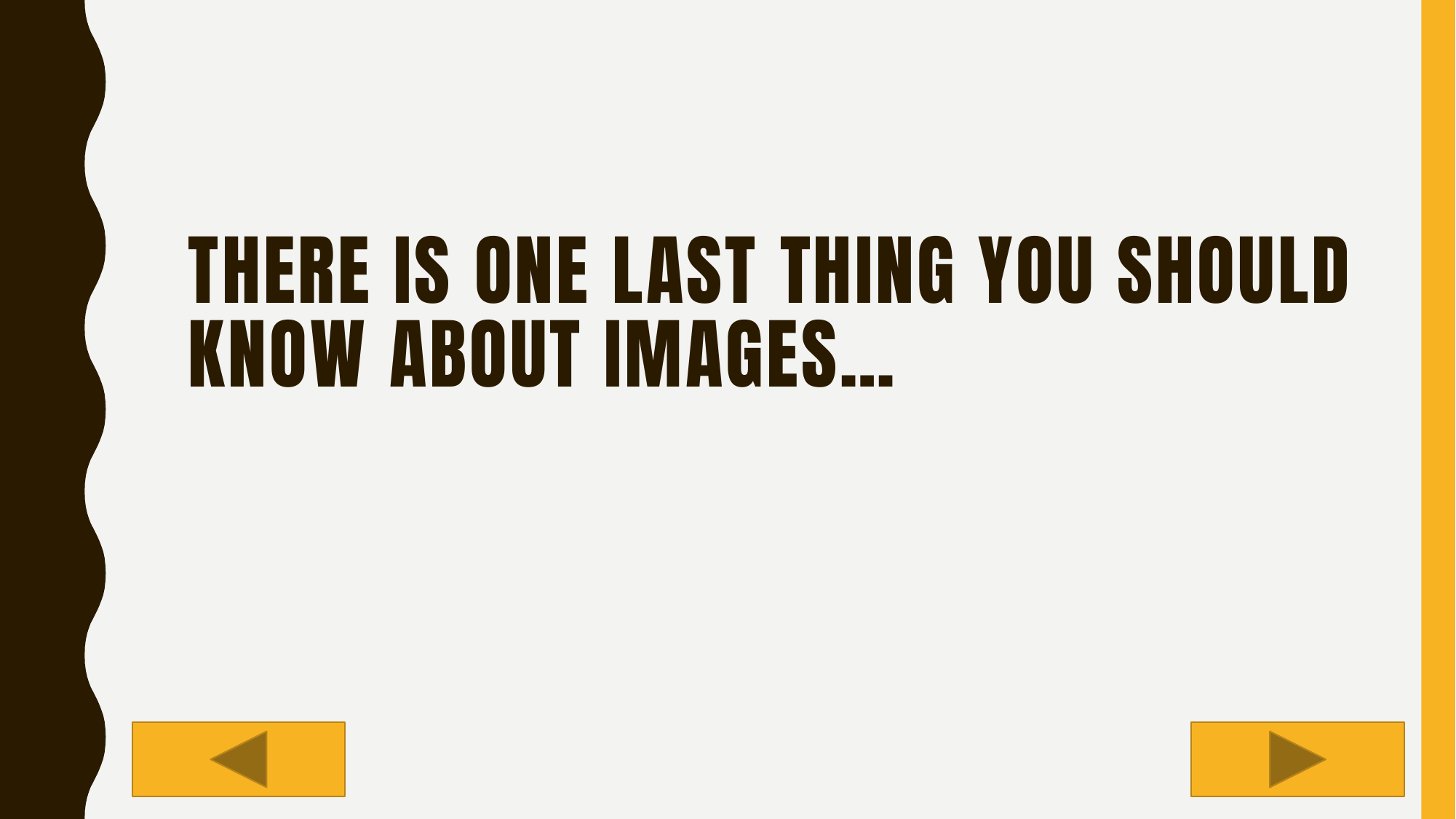

# There is one last thing you should know about Images…